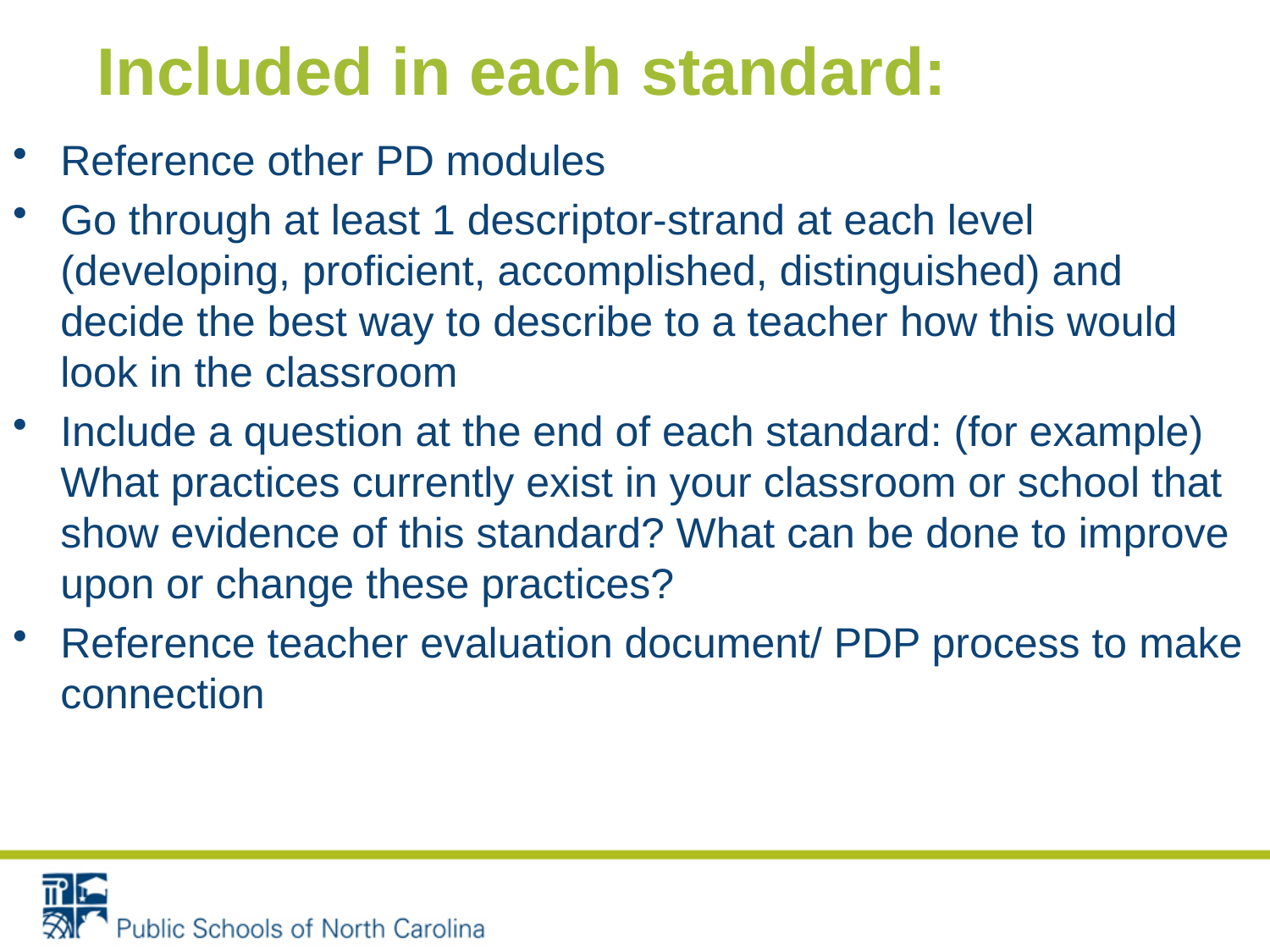

# Included in each standard:
Reference other PD modules
Go through at least 1 descriptor-strand at each level (developing, proficient, accomplished, distinguished) and decide the best way to describe to a teacher how this would look in the classroom
Include a question at the end of each standard: (for example) What practices currently exist in your classroom or school that show evidence of this standard? What can be done to improve upon or change these practices?
Reference teacher evaluation document/ PDP process to make connection